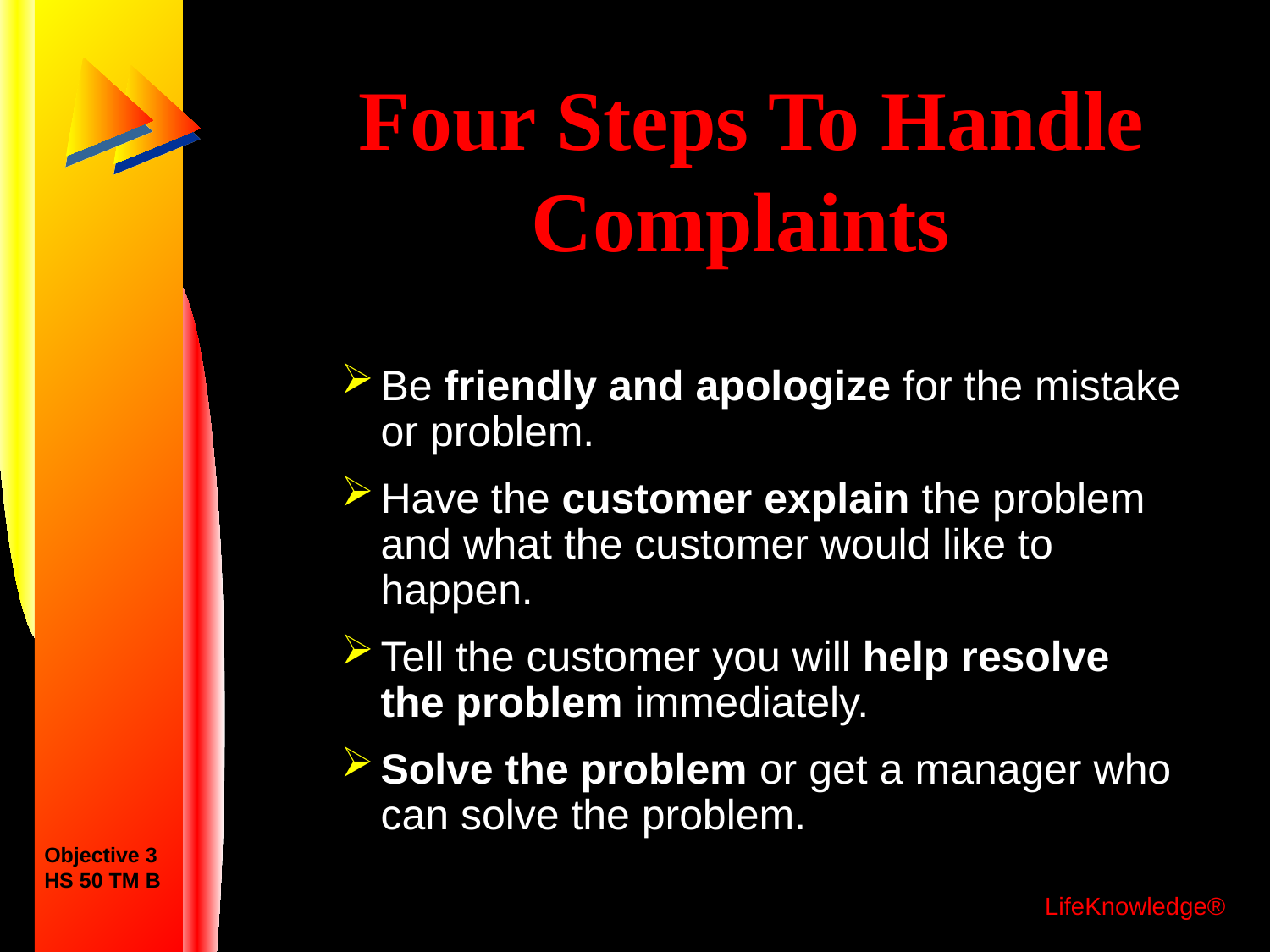

# Four Steps To Handle Complaints

Be friendly and apologize for the mistake or problem.
Have the customer explain the problem and what the customer would like to happen.
Tell the customer you will help resolve the problem immediately.
Solve the problem or get a manager who can solve the problem.
Objective 3
HS 50 TM B
LifeKnowledge®